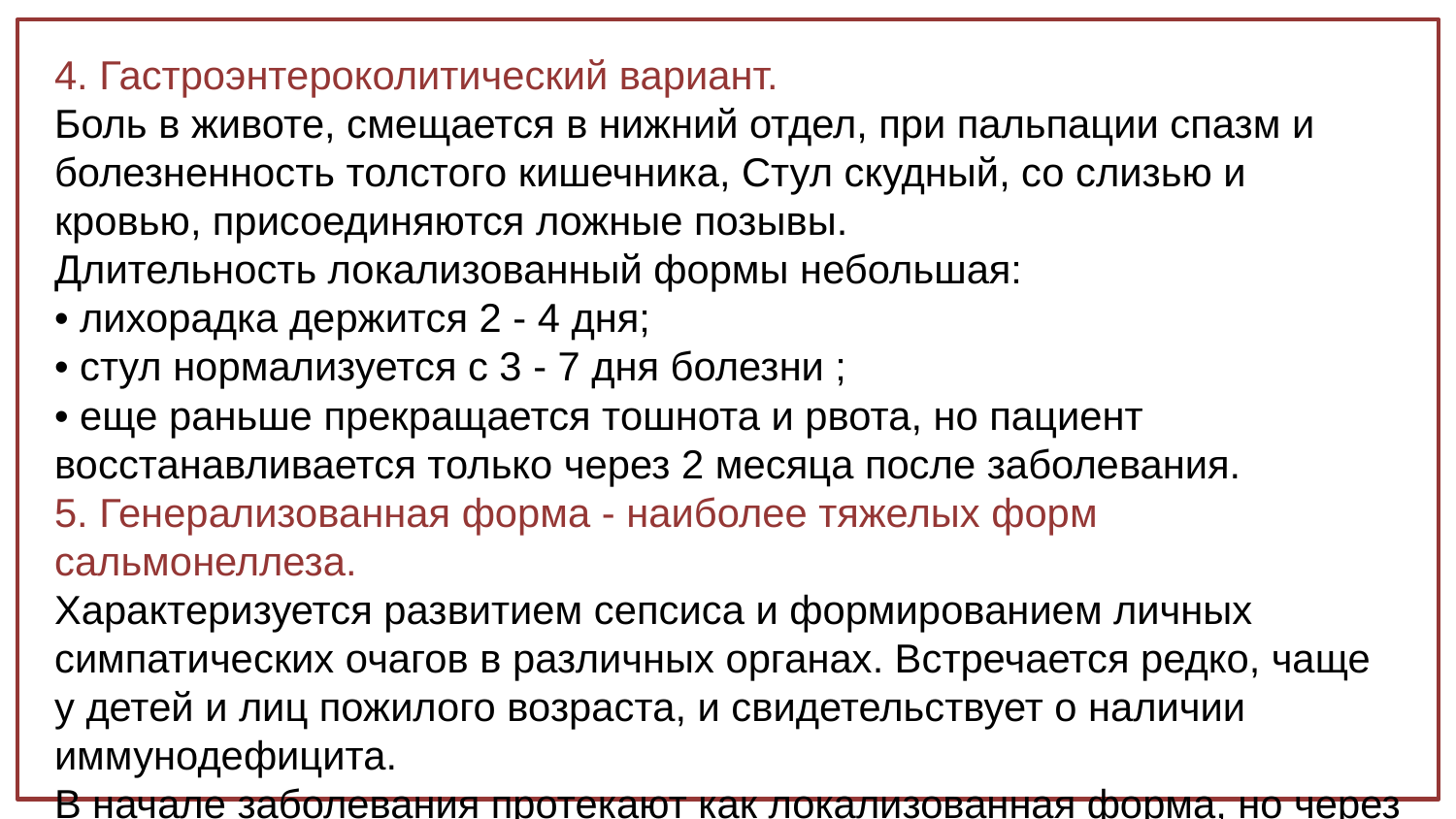

4. Гастроэнтероколитический вариант.
Боль в животе, смещается в нижний отдел, при пальпации спазм и болезненность толстого кишечника, Стул скудный, со слизью и кровью, присоединяются ложные позывы.
Длительность локализованный формы небольшая:
• лихорадка держится 2 - 4 дня;
• стул нормализуется с 3 - 7 дня болезни ;
• еще раньше прекращается тошнота и рвота, но пациент восстанавливается только через 2 месяца после заболевания.
5. Генерализованная форма - наиболее тяжелых форм сальмонеллеза.
Характеризуется развитием сепсиса и формированием личных симпатических очагов в различных органах. Встречается редко, чаще у детей и лиц пожилого возраста, и свидетельствует о наличии иммунодефицита.
В начале заболевания протекают как локализованная форма, но через 5-7 дней самочувствие больного не улучшается, появляются признаки интоксикации, а понос уменьшается или прекращается.